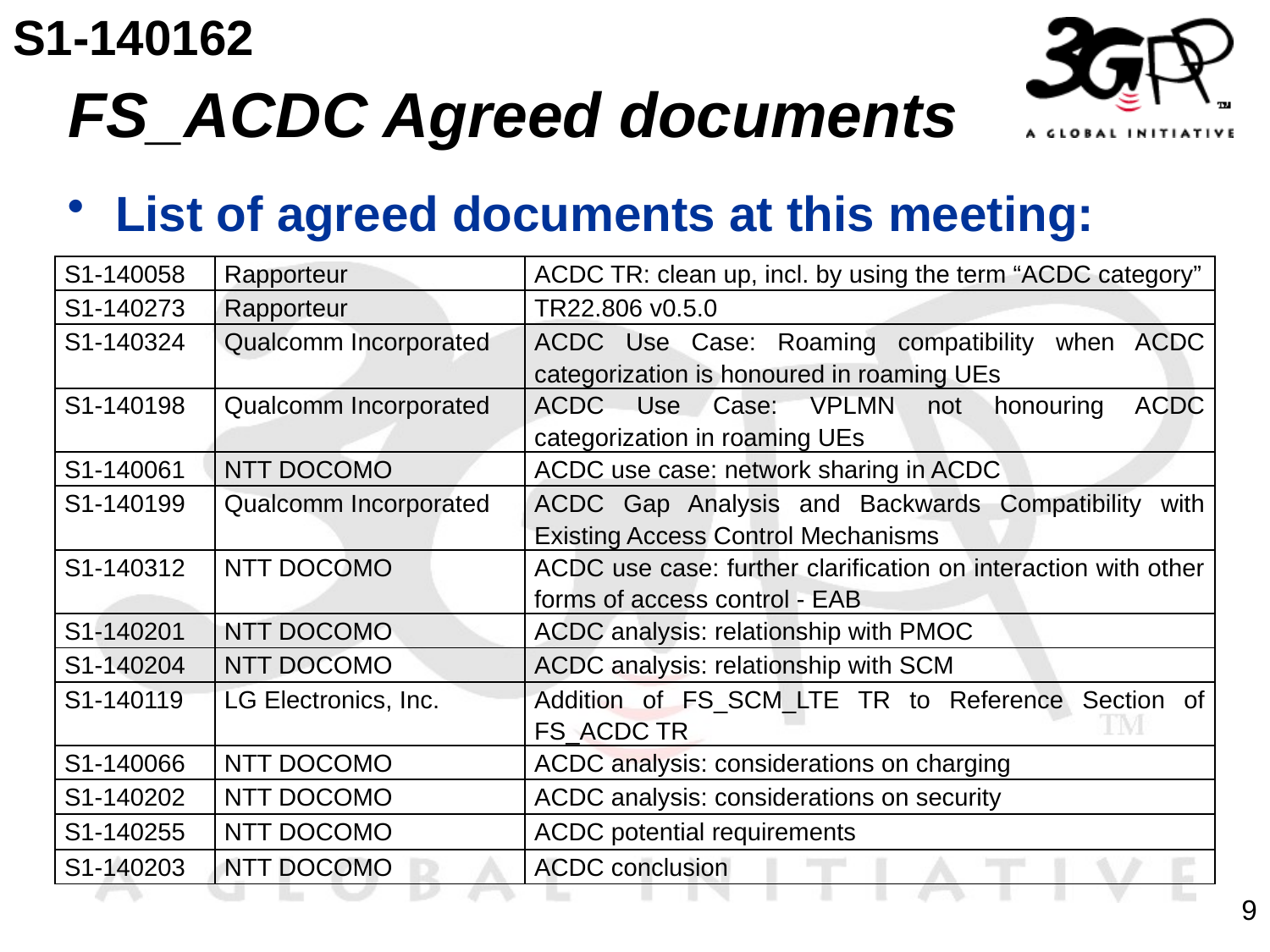

S1-140162
# FS_ACDC Agreed documents
List of agreed documents at this meeting:

| S1-140058 | Rapporteur | ACDC TR: clean up, incl. by using the term “ACDC category” |
| --- | --- | --- |
| S1-140273 | Rapporteur | TR22.806 v0.5.0 |
| S1-140324 | Qualcomm Incorporated | ACDC Use Case: Roaming compatibility when ACDC categorization is honoured in roaming UEs |
| S1-140198 | Qualcomm Incorporated | ACDC Use Case: VPLMN not honouring ACDC categorization in roaming UEs |
| S1-140061 | NTT DOCOMO | ACDC use case: network sharing in ACDC |
| S1-140199 | Qualcomm Incorporated | ACDC Gap Analysis and Backwards Compatibility with Existing Access Control Mechanisms |
| S1-140312 | NTT DOCOMO | ACDC use case: further clarification on interaction with other forms of access control - EAB |
| S1-140201 | NTT DOCOMO | ACDC analysis: relationship with PMOC |
| S1-140204 | NTT DOCOMO | ACDC analysis: relationship with SCM |
| S1-140119 | LG Electronics, Inc. | Addition of FS\_SCM\_LTE TR to Reference Section of FS\_ACDC TR |
| S1-140066 | NTT DOCOMO | ACDC analysis: considerations on charging |
| S1-140202 | NTT DOCOMO | ACDC analysis: considerations on security |
| S1-140255 | NTT DOCOMO | ACDC potential requirements |
| S1-140203 | NTT DOCOMO | ACDC conclusion |
9